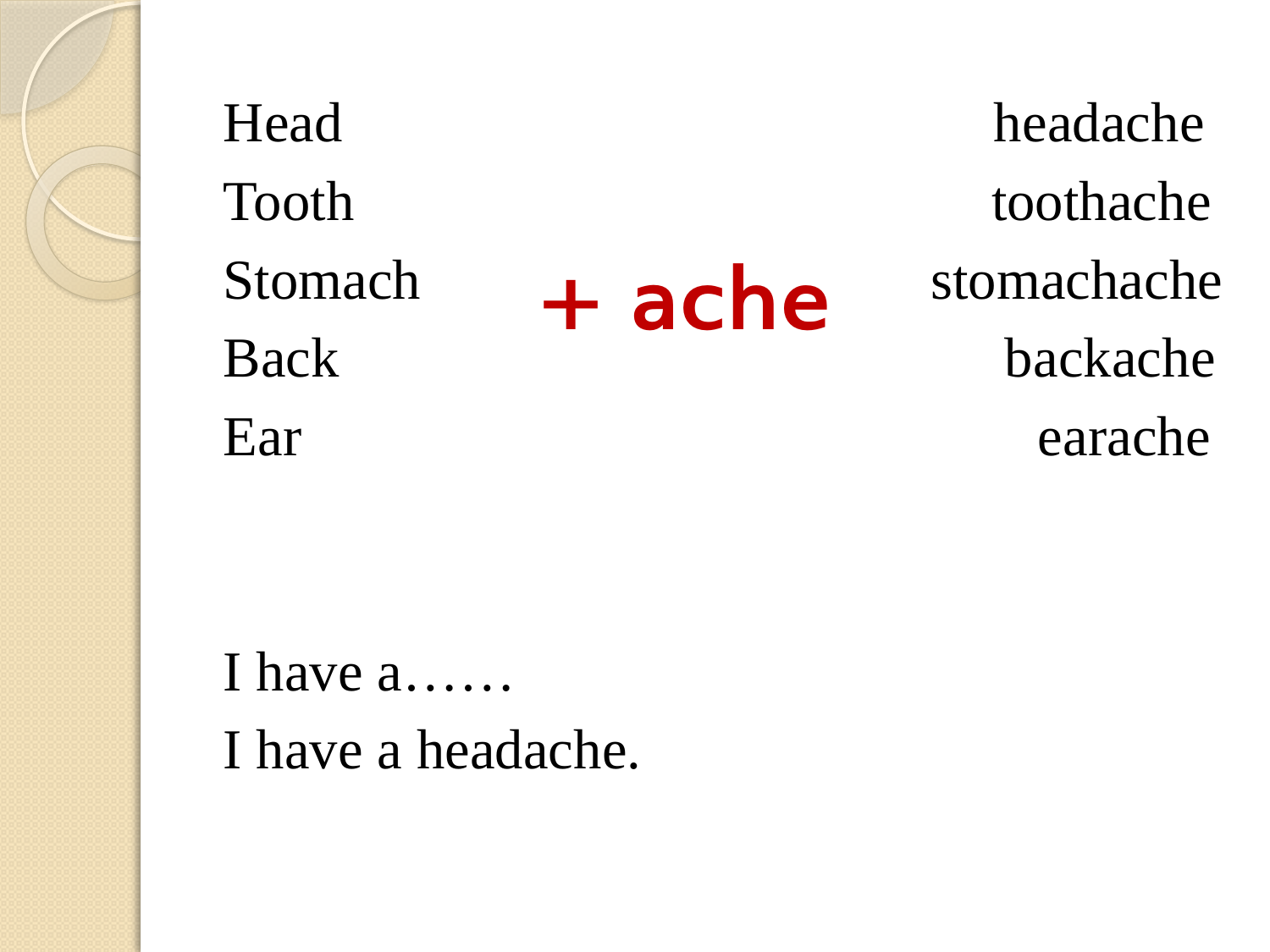

Head                                              headache
Tooth                                             toothache
Stomach                                    stomachache
Back                                               backache
Ear                                                    earache

I have a……
I have a headache.
+ ache